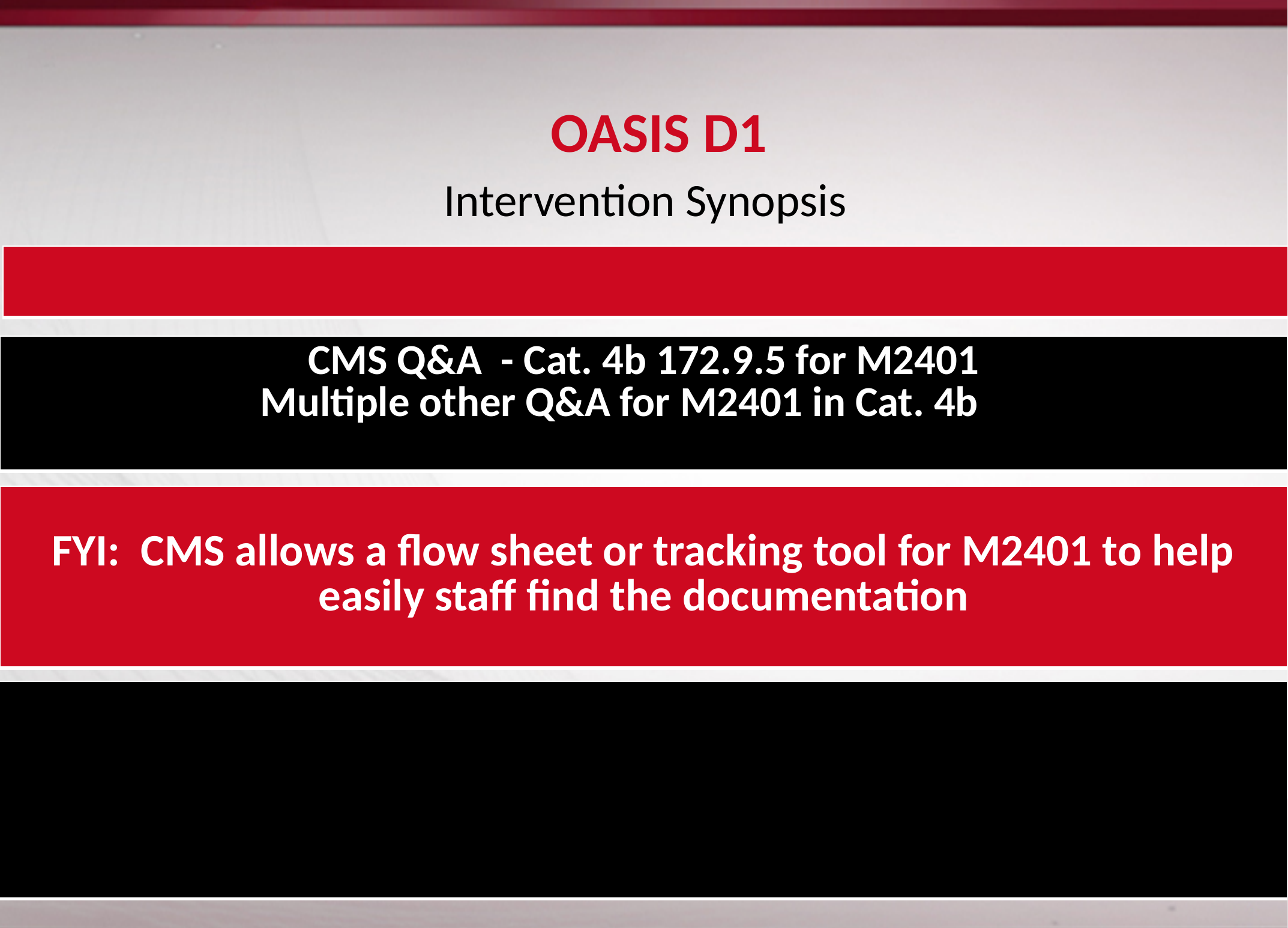

# OASIS D1
Intervention Synopsis
|  |
| --- |
| CMS Q&A - Cat. 4b 172.9.5 for M2401 Multiple other Q&A for M2401 in Cat. 4b |
| --- |
| FYI: CMS allows a flow sheet or tracking tool for M2401 to help easily staff find the documentation |
| --- |
|  |
| --- |
332